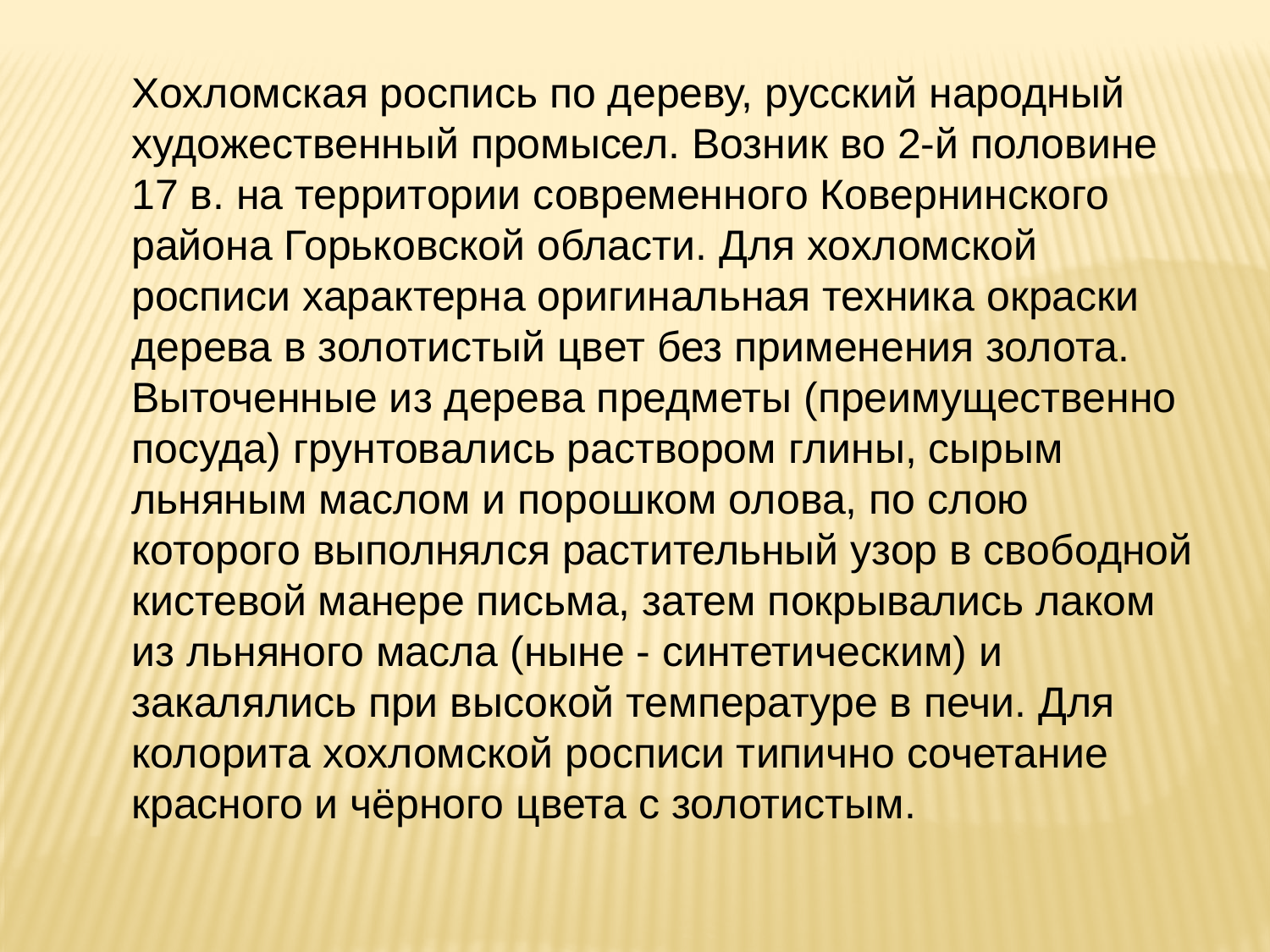

Хохломская роспись по дереву, русский народный художественный промысел. Возник во 2-й половине 17 в. на территории современного Ковернинского района Горьковской области. Для хохломской росписи характерна оригинальная техника окраски дерева в золотистый цвет без применения золота. Выточенные из дерева предметы (преимущественно посуда) грунтовались раствором глины, сырым льняным маслом и порошком олова, по слою которого выполнялся растительный узор в свободной кистевой манере письма, затем покрывались лаком из льняного масла (ныне - синтетическим) и закалялись при высокой температуре в печи. Для колорита хохломской росписи типично сочетание красного и чёрного цвета с золотистым.